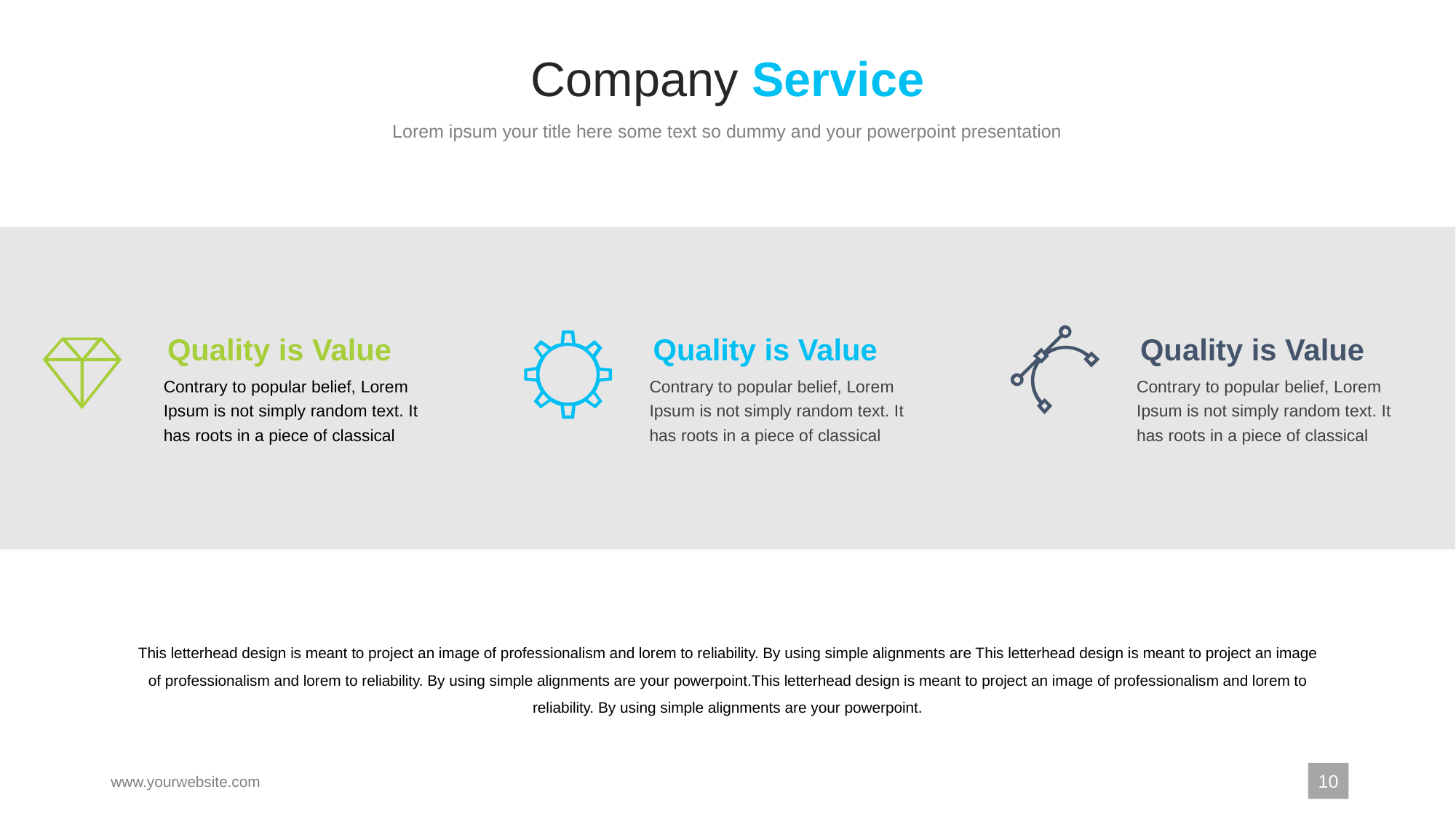

# Company Service
Lorem ipsum your title here some text so dummy and your powerpoint presentation

Quality is Value
Quality is Value
Quality is Value

Contrary to popular belief, Lorem Ipsum is not simply random text. It has roots in a piece of classical
Contrary to popular belief, Lorem Ipsum is not simply random text. It has roots in a piece of classical
Contrary to popular belief, Lorem Ipsum is not simply random text. It has roots in a piece of classical
This letterhead design is meant to project an image of professionalism and lorem to reliability. By using simple alignments are This letterhead design is meant to project an image of professionalism and lorem to reliability. By using simple alignments are your powerpoint.This letterhead design is meant to project an image of professionalism and lorem to reliability. By using simple alignments are your powerpoint.
10
www.yourwebsite.com